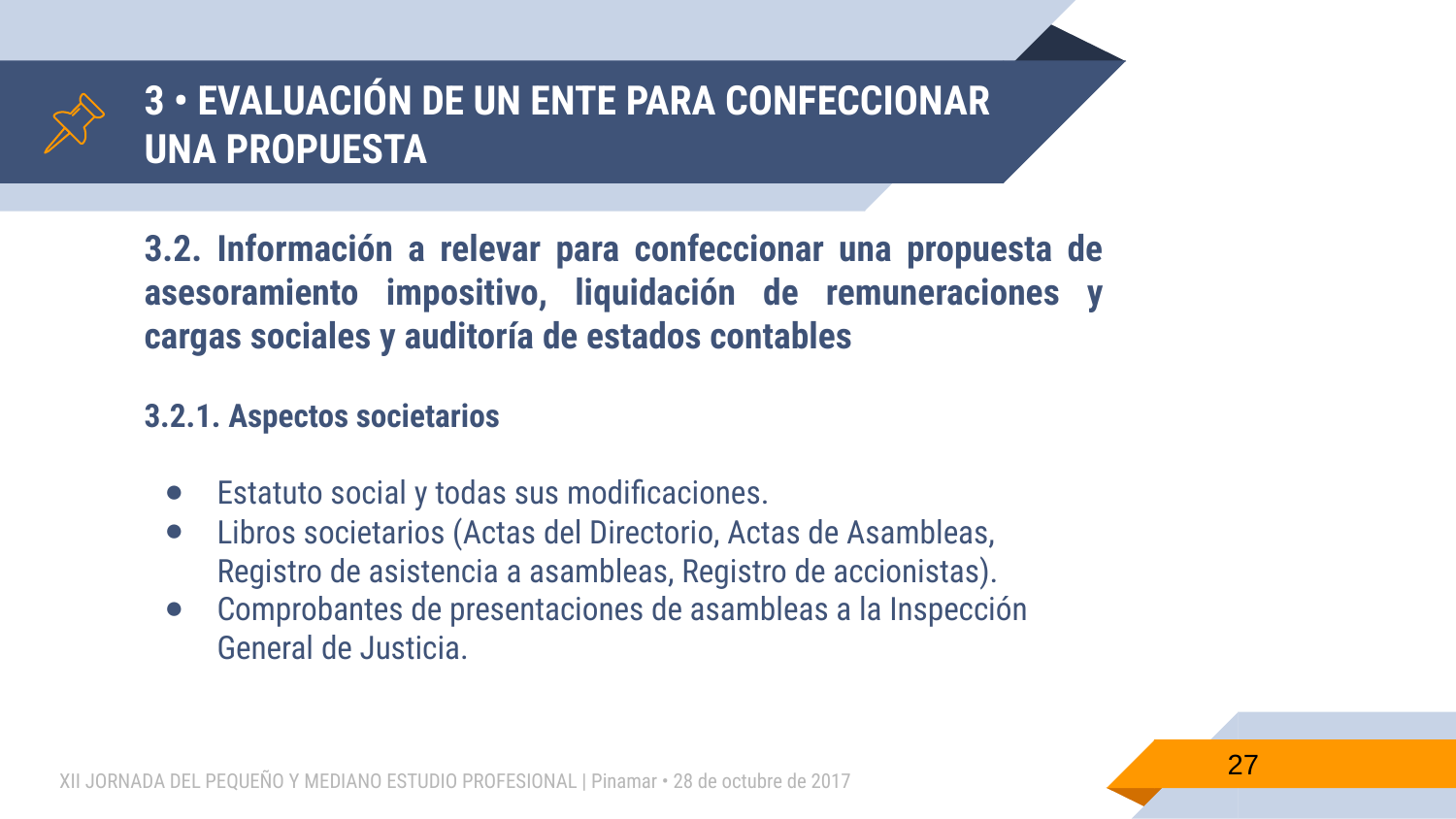

# 3 • EVALUACIÓN DE UN ENTE PARA CONFECCIONAR UNA PROPUESTA

3.2. Información a relevar para confeccionar una propuesta de asesoramiento impositivo, liquidación de remuneraciones y cargas sociales y auditoría de estados contables

3.2.1. Aspectos societarios
Estatuto social y todas sus modificaciones.
Libros societarios (Actas del Directorio, Actas de Asambleas, Registro de asistencia a asambleas, Registro de accionistas).
Comprobantes de presentaciones de asambleas a la Inspección General de Justicia.
27